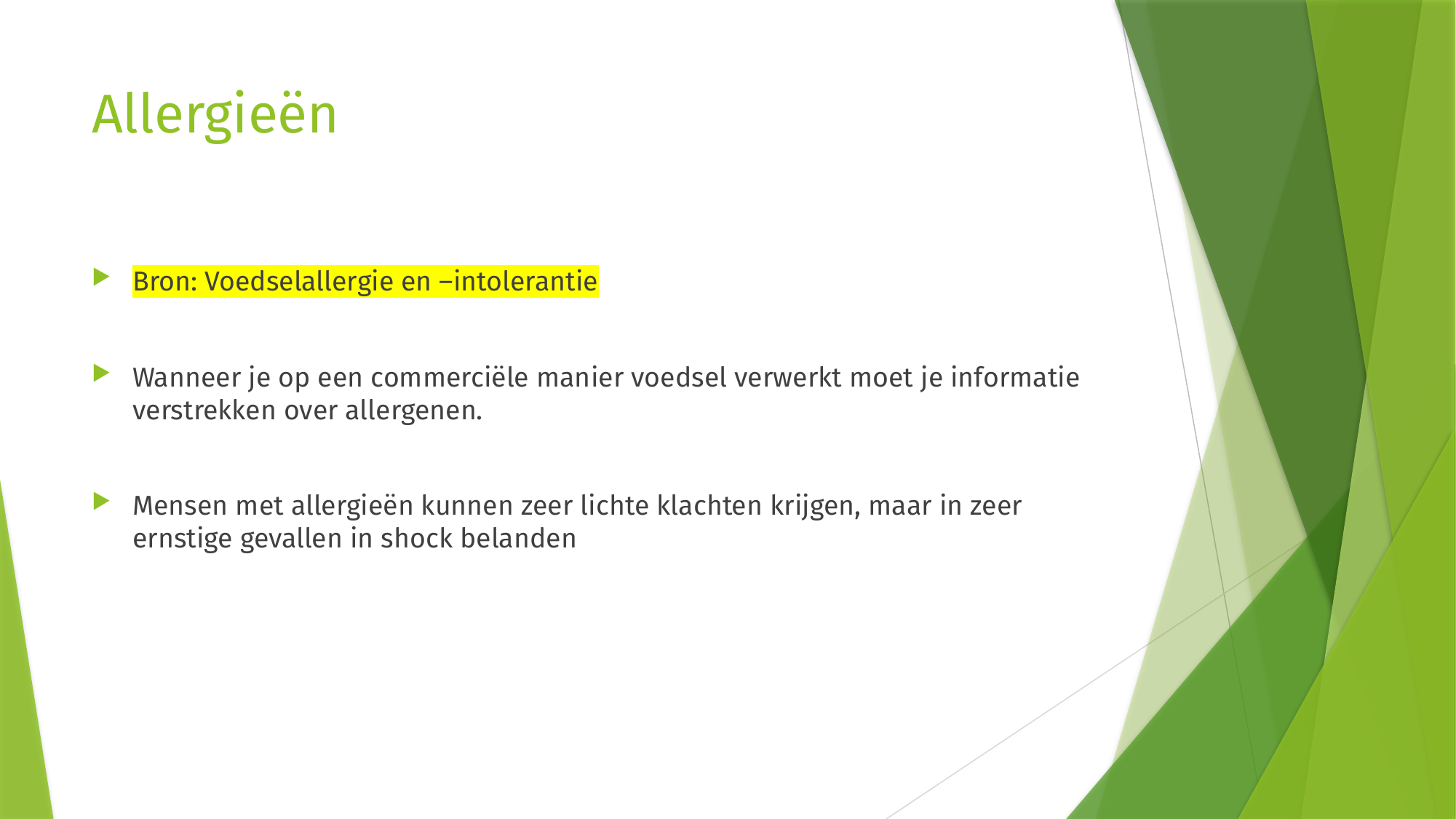

# Allergieën
Bron: Voedselallergie en –intolerantie

Wanneer je op een commerciële manier voedsel verwerkt moet je informatie verstrekken over allergenen.

Mensen met allergieën kunnen zeer lichte klachten krijgen, maar in zeer ernstige gevallen in shock belanden